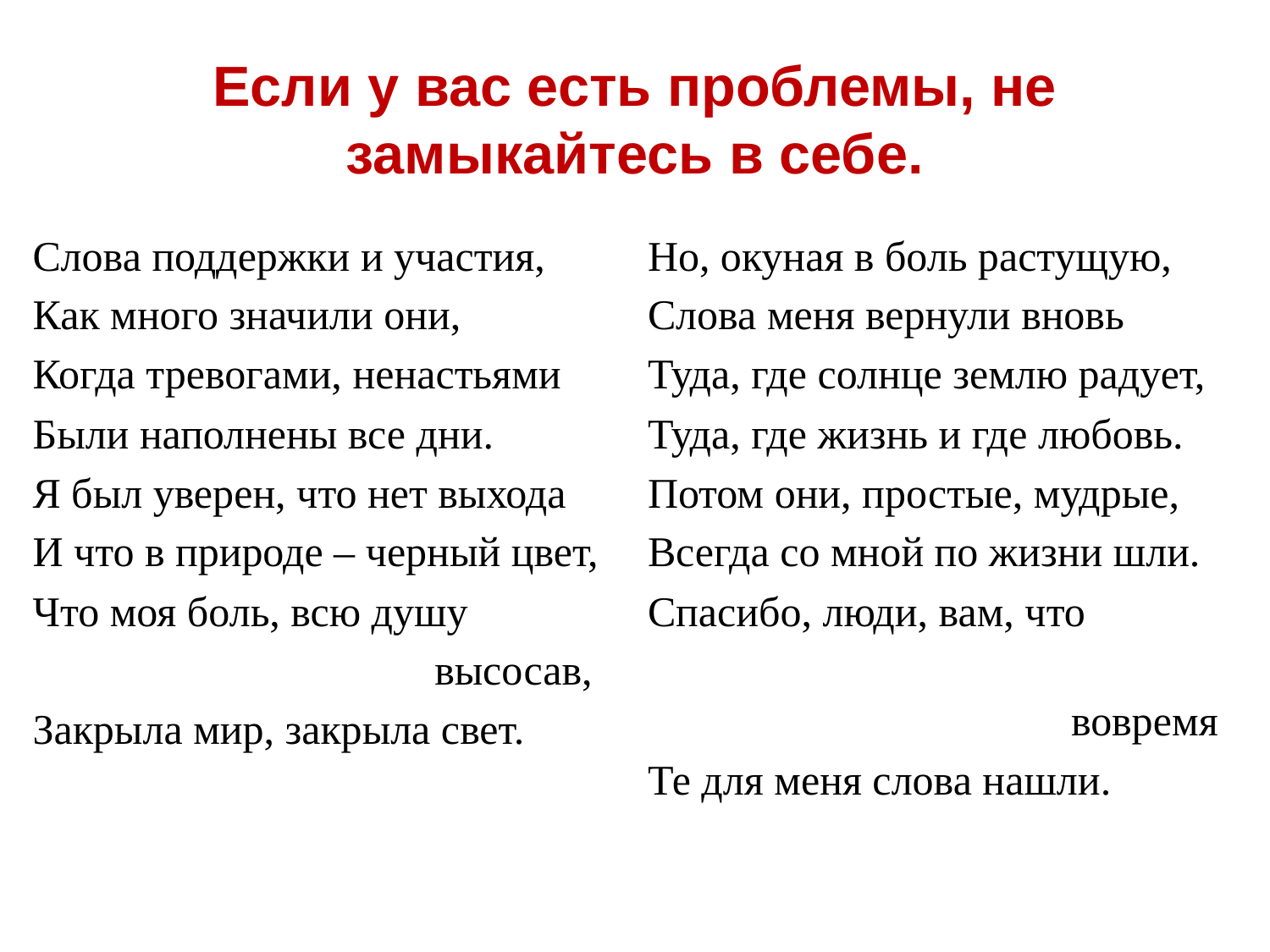

# Если у вас есть проблемы, не замыкайтесь в себе.
Слова поддержки и участия,
Как много значили они,
Когда тревогами, ненастьями
Были наполнены все дни.
Я был уверен, что нет выхода
И что в природе – черный цвет,
Что моя боль, всю душу
                                      высосав,
Закрыла мир, закрыла свет.
Но, окуная в боль растущую,
Слова меня вернули вновь
Туда, где солнце землю радует,
Туда, где жизнь и где любовь.
Потом они, простые, мудрые,
Всегда со мной по жизни шли.
Спасибо, люди, вам, что
                                        вовремя
Те для меня слова нашли.